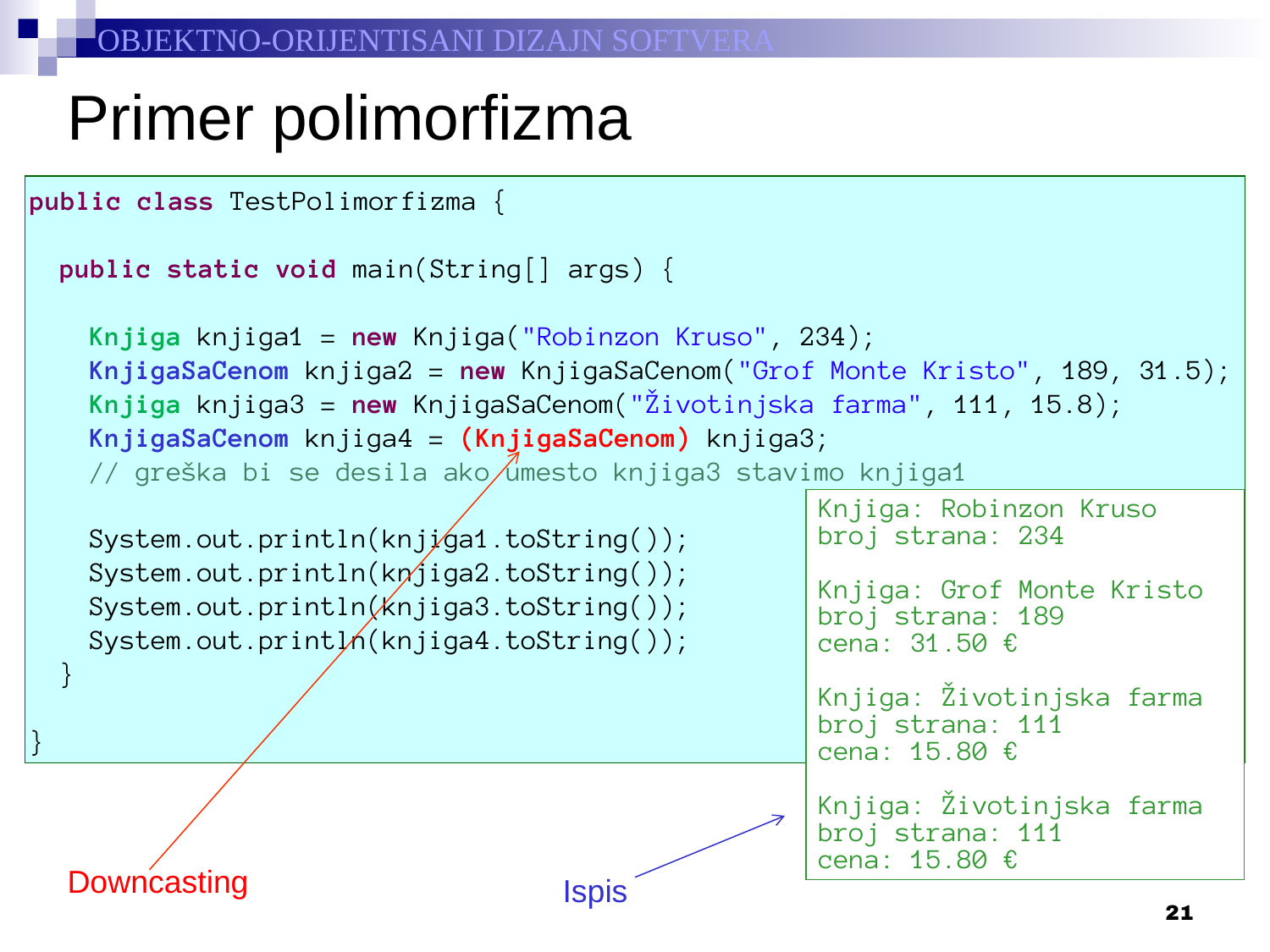

# Primer polimorfizma
public class TestPolimorfizma {

	public static void main(String[] args) {

		Knjiga knjiga1 = new Knjiga("Robinzon Kruso", 234);
		KnjigaSaCenom knjiga2 = new KnjigaSaCenom("Grof Monte Kristo", 189, 31.5);
		Knjiga knjiga3 = new KnjigaSaCenom("Životinjska farma", 111, 15.8);
		KnjigaSaCenom knjiga4 = (KnjigaSaCenom) knjiga3;
		// greška bi se desila ako umesto knjiga3 stavimo knjiga1

		System.out.println(knjiga1.toString());
		System.out.println(knjiga2.toString());
		System.out.println(knjiga3.toString());
		System.out.println(knjiga4.toString());
	}

}
Knjiga: Robinzon Kruso
broj strana: 234

Knjiga: Grof Monte Kristo
broj strana: 189
cena: 31.50 €

Knjiga: Životinjska farma
broj strana: 111
cena: 15.80 €

Knjiga: Životinjska farma
broj strana: 111
cena: 15.80 €
Downcasting
Ispis
21